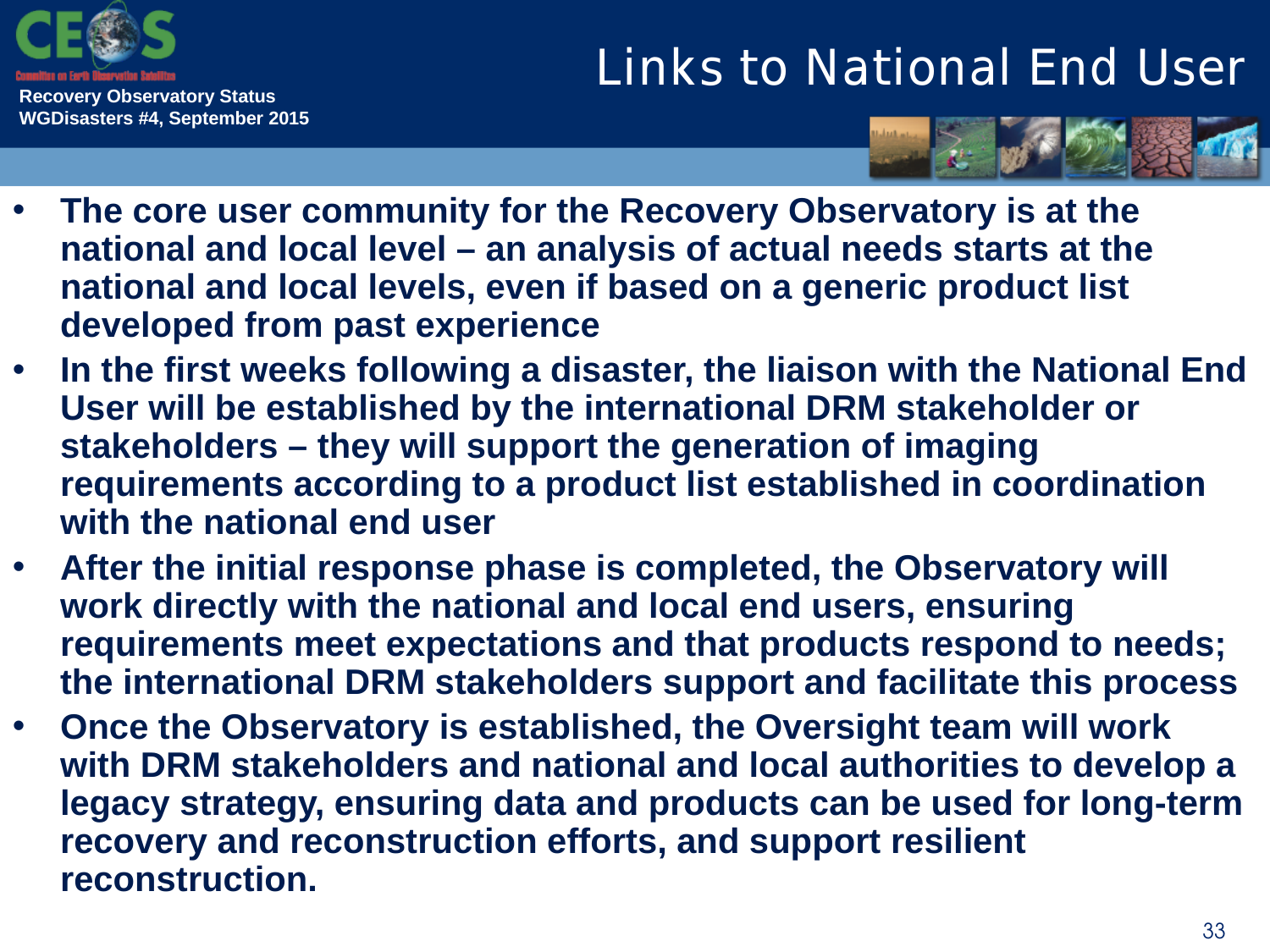

Links to National End User
The core user community for the Recovery Observatory is at the national and local level – an analysis of actual needs starts at the national and local levels, even if based on a generic product list developed from past experience
In the first weeks following a disaster, the liaison with the National End User will be established by the international DRM stakeholder or stakeholders – they will support the generation of imaging requirements according to a product list established in coordination with the national end user
After the initial response phase is completed, the Observatory will work directly with the national and local end users, ensuring requirements meet expectations and that products respond to needs; the international DRM stakeholders support and facilitate this process
Once the Observatory is established, the Oversight team will work with DRM stakeholders and national and local authorities to develop a legacy strategy, ensuring data and products can be used for long-term recovery and reconstruction efforts, and support resilient reconstruction.

33